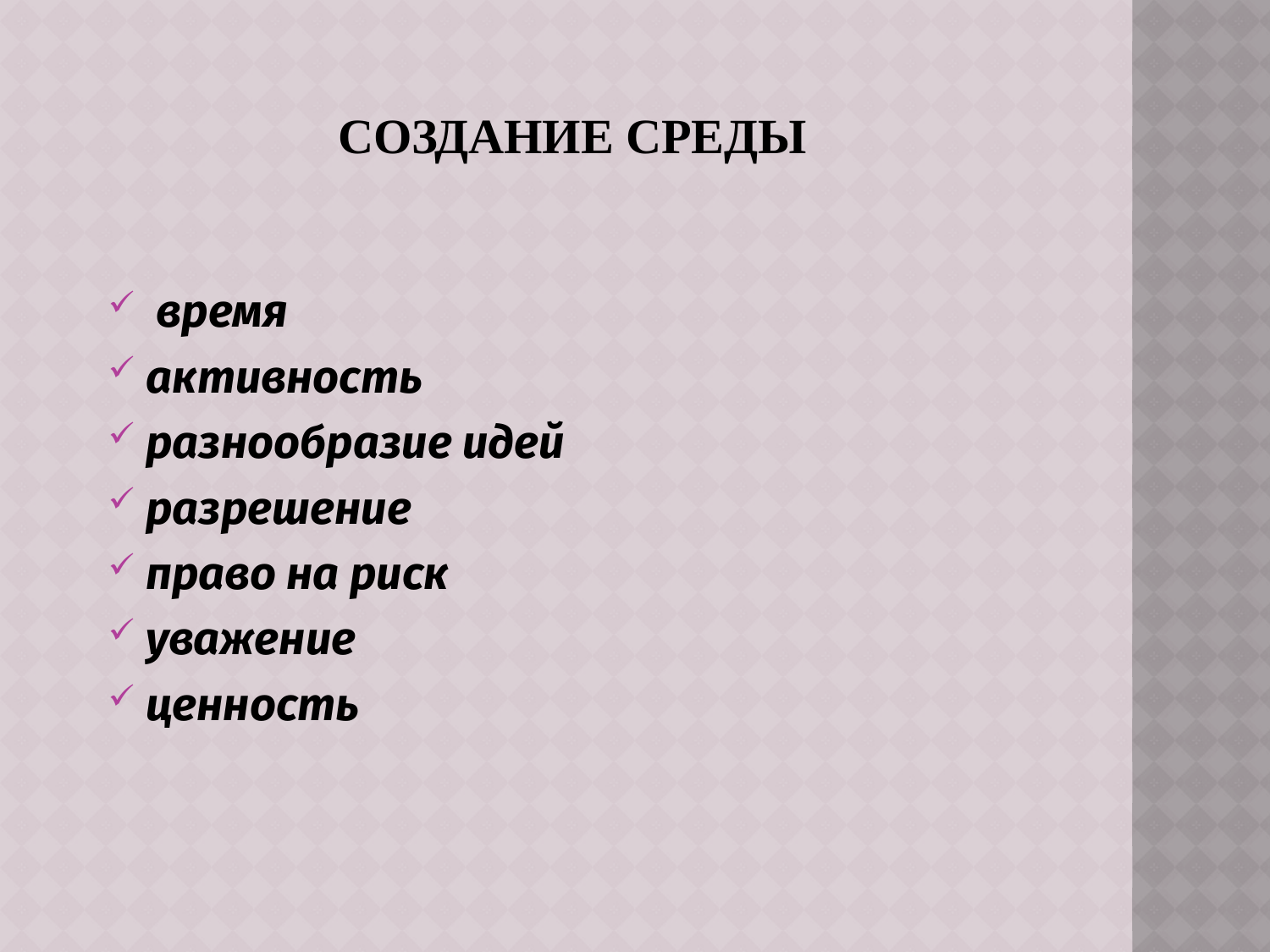

# Создание Среды
 время
активность
разнообразие идей
разрешение
право на риск
уважение
ценность